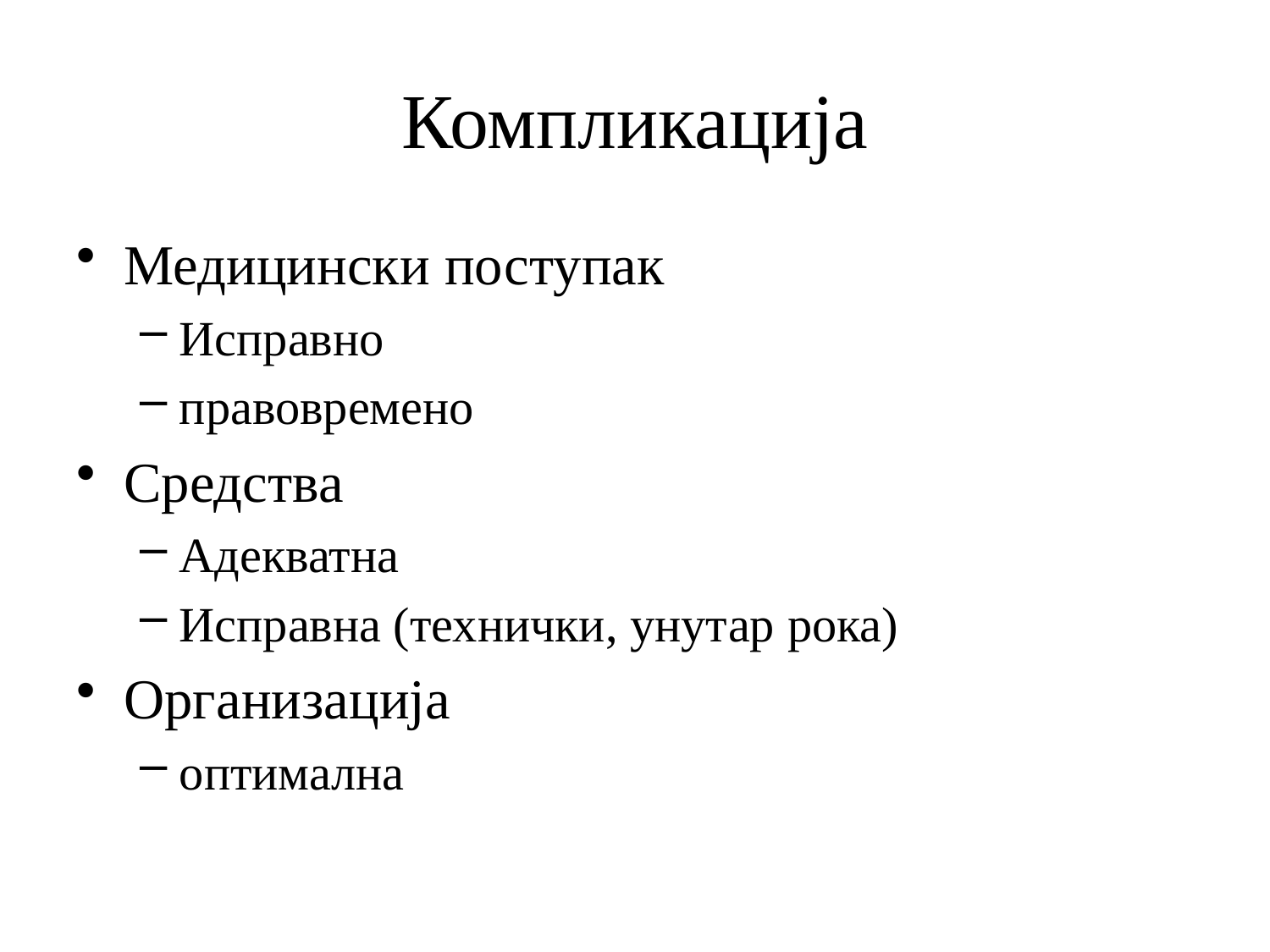

# Компликација
Медицински поступак
Исправно
правовремено
Средства
Адекватна
Исправна (технички, унутар рока)
Организација
оптимална